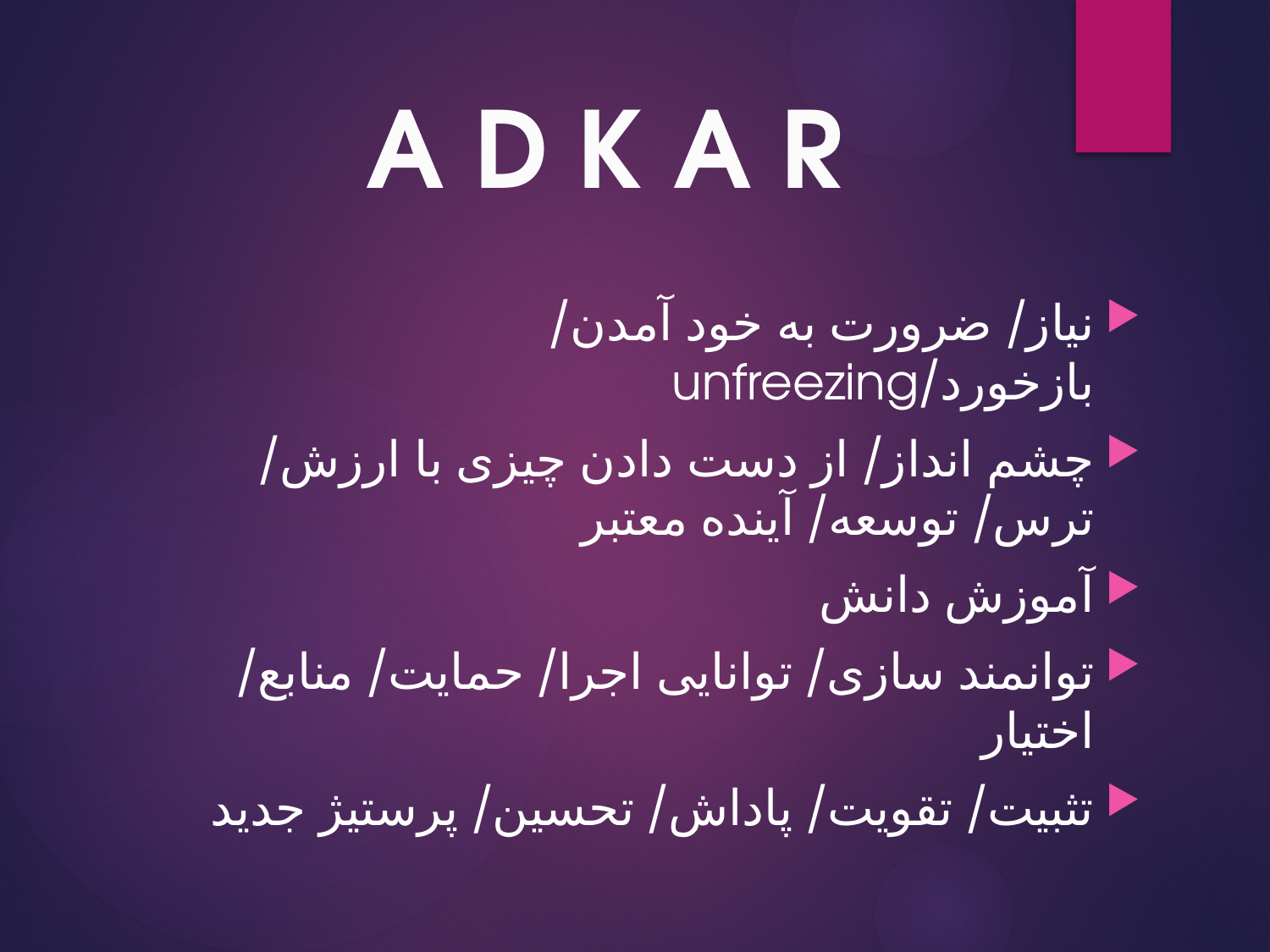

# A D K A R
نیاز/ ضرورت به خود آمدن/ بازخورد/unfreezing
چشم انداز/ از دست دادن چیزی با ارزش/ ترس/ توسعه/ آینده معتبر
آموزش دانش
توانمند سازی/ توانایی اجرا/ حمایت/ منابع/ اختیار
تثبیت/ تقویت/ پاداش/ تحسین/ پرستیژ جدید